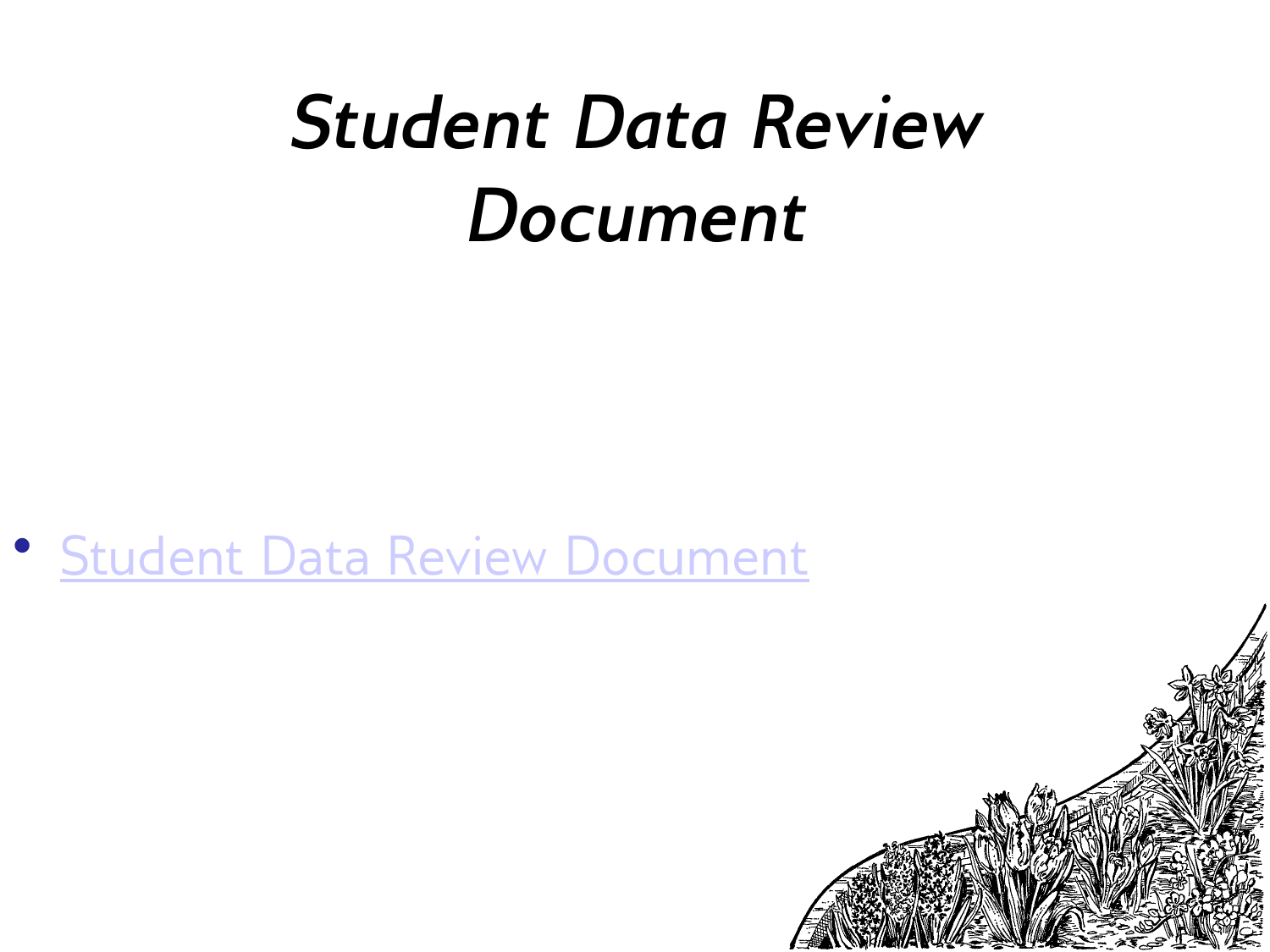

# Student Data Review Document

Student Data Review Document